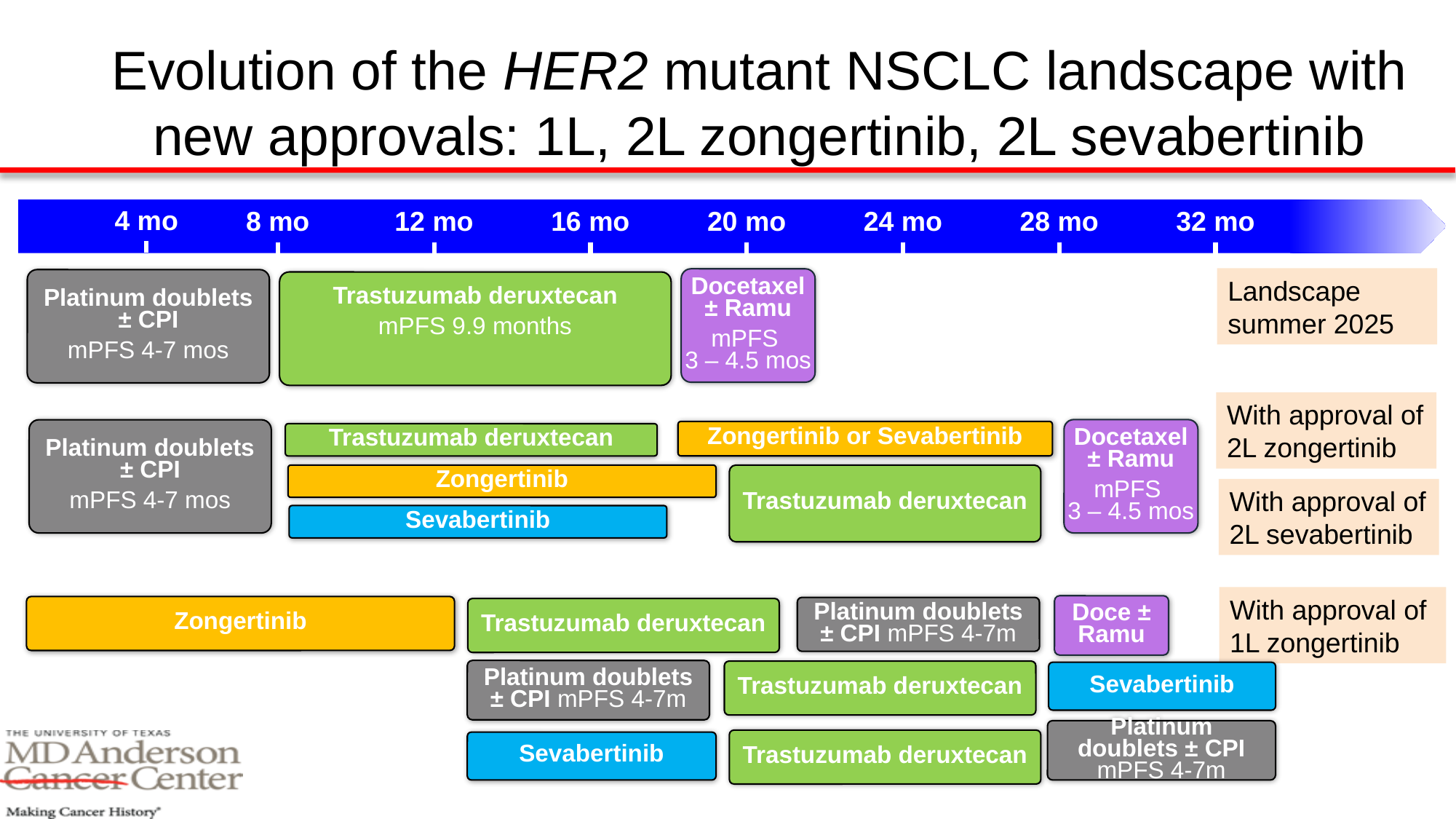

# Evolution of the HER2 mutant NSCLC landscape with new approvals: 1L, 2L zongertinib, 2L sevabertinib
4 mo
8 mo
12 mo
16 mo
20 mo
24 mo
28 mo
32 mo

Landscape summer 2025
Docetaxel ± Ramu
mPFS
3 – 4.5 mos
Platinum doublets ± CPI
mPFS 4-7 mos
Trastuzumab deruxtecan
mPFS 9.9 months

With approval of 2L zongertinib
Docetaxel ± Ramu
mPFS
3 – 4.5 mos
Trastuzumab deruxtecan
Zongertinib
Trastuzumab deruxtecan
Platinum doublets ± CPI
mPFS 4-7 mos
Zongertinib or Sevabertinib
With approval of 2L sevabertinib
Sevabertinib
With approval of 1L zongertinib
Zongertinib
Trastuzumab deruxtecan
Doce ± Ramu
Platinum doublets ± CPI mPFS 4-7m
Platinum doublets ± CPI mPFS 4-7m
Trastuzumab deruxtecan
Sevabertinib
Platinum doublets ± CPI mPFS 4-7m
Trastuzumab deruxtecan
Sevabertinib